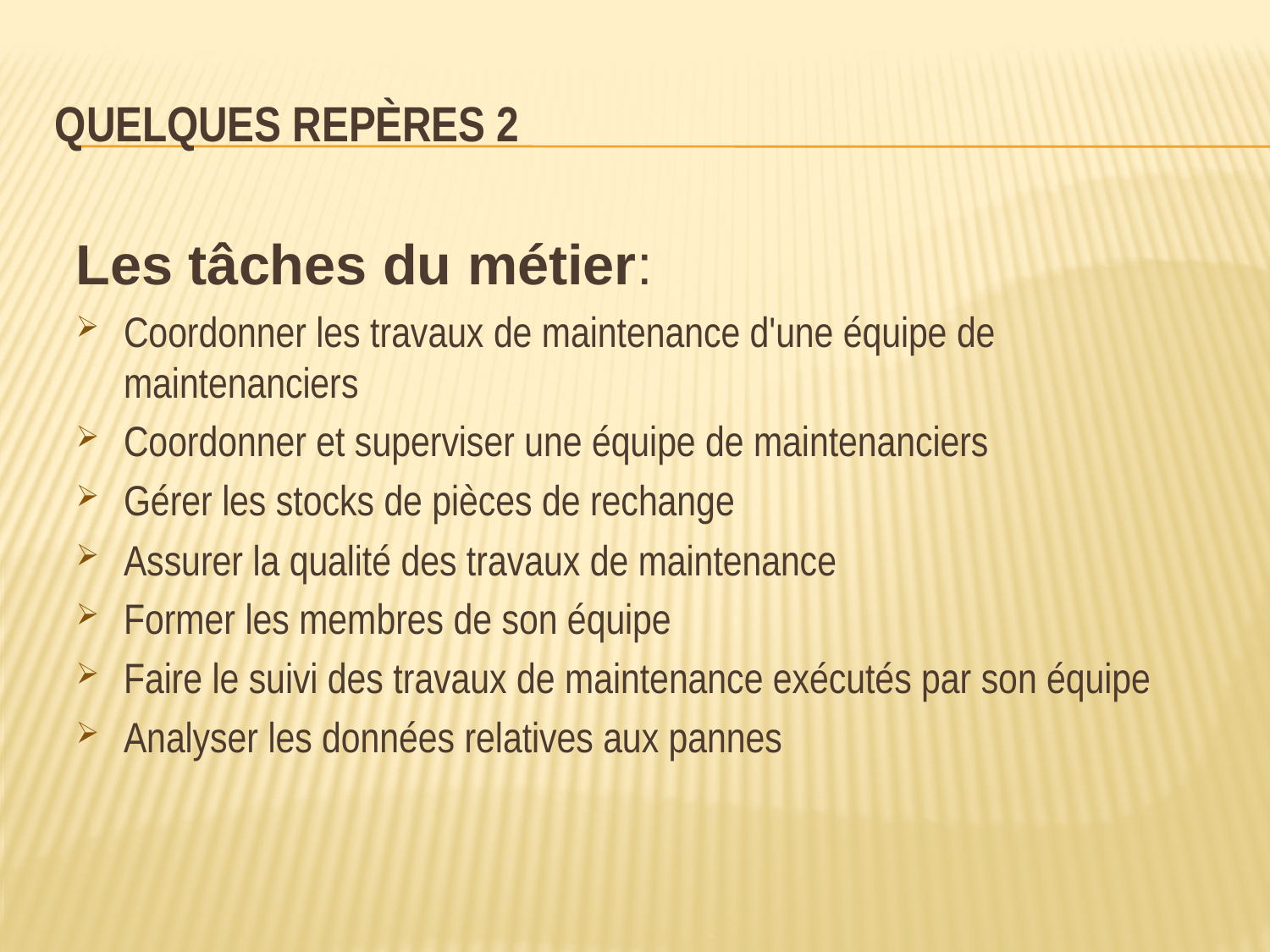

# Quelques repères 2
Les tâches du métier:
Coordonner les travaux de maintenance d'une équipe de maintenanciers
Coordonner et superviser une équipe de maintenanciers
Gérer les stocks de pièces de rechange
Assurer la qualité des travaux de maintenance
Former les membres de son équipe
Faire le suivi des travaux de maintenance exécutés par son équipe
Analyser les données relatives aux pannes